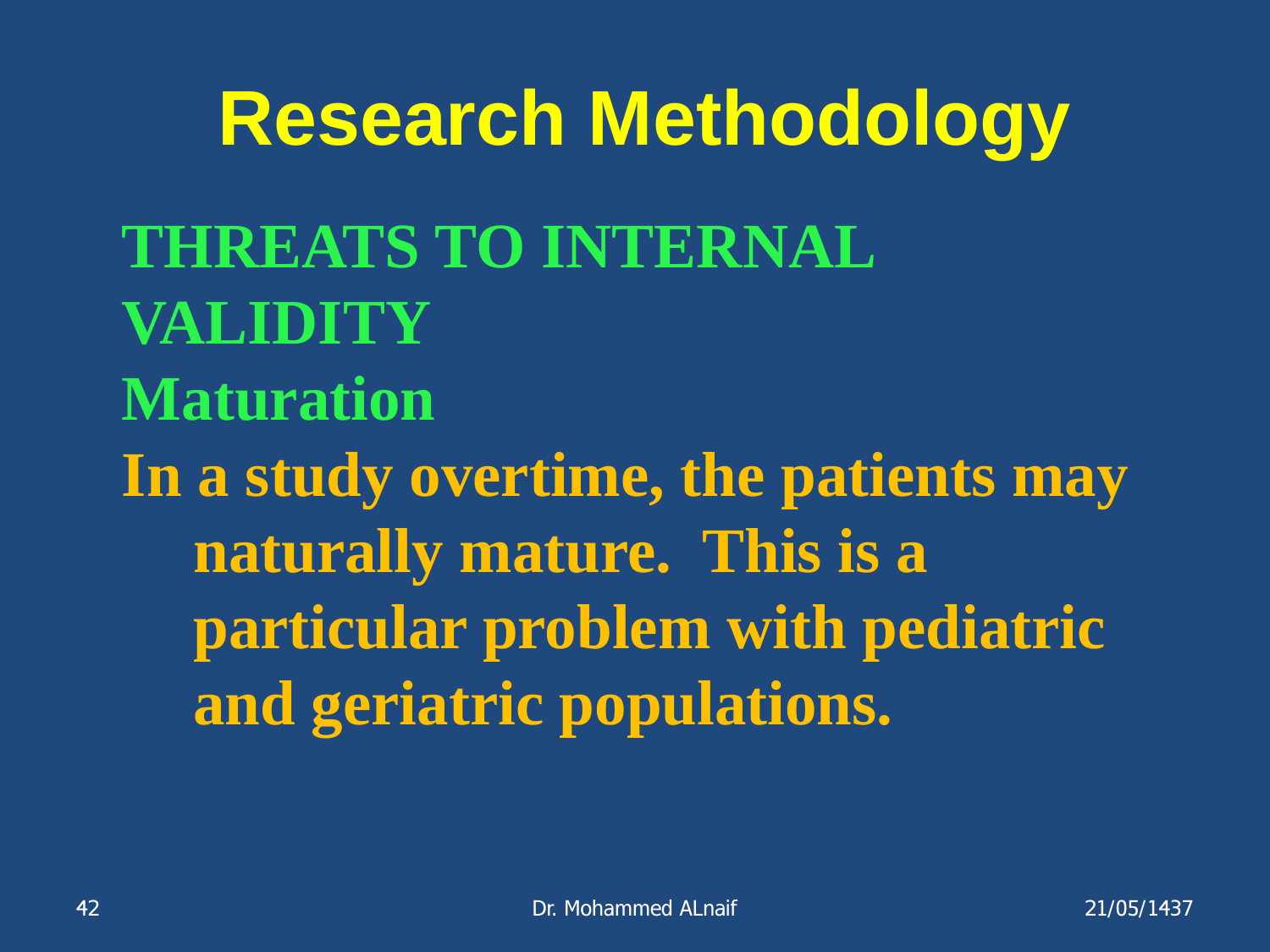

# Research Methodology
THREATS TO INTERNAL VALIDITY
Maturation
In a study overtime, the patients may naturally mature.  This is a particular problem with pediatric and geriatric populations.
42
Dr. Mohammed ALnaif
21/05/1437